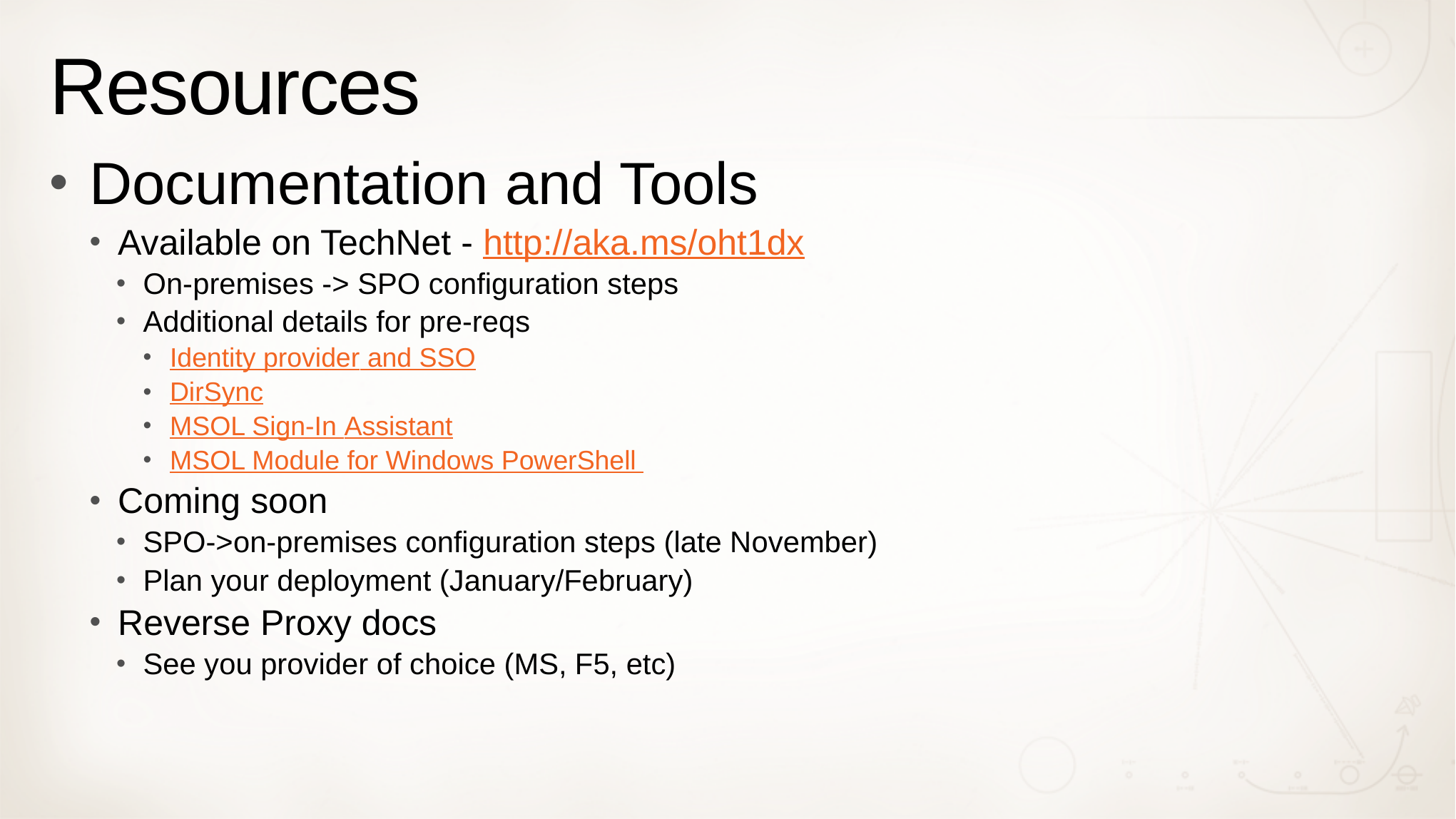

# Resources
Documentation and Tools
Available on TechNet - http://aka.ms/oht1dx
On-premises -> SPO configuration steps
Additional details for pre-reqs
Identity provider and SSO
DirSync
MSOL Sign-In Assistant
MSOL Module for Windows PowerShell
Coming soon
SPO->on-premises configuration steps (late November)
Plan your deployment (January/February)
Reverse Proxy docs
See you provider of choice (MS, F5, etc)